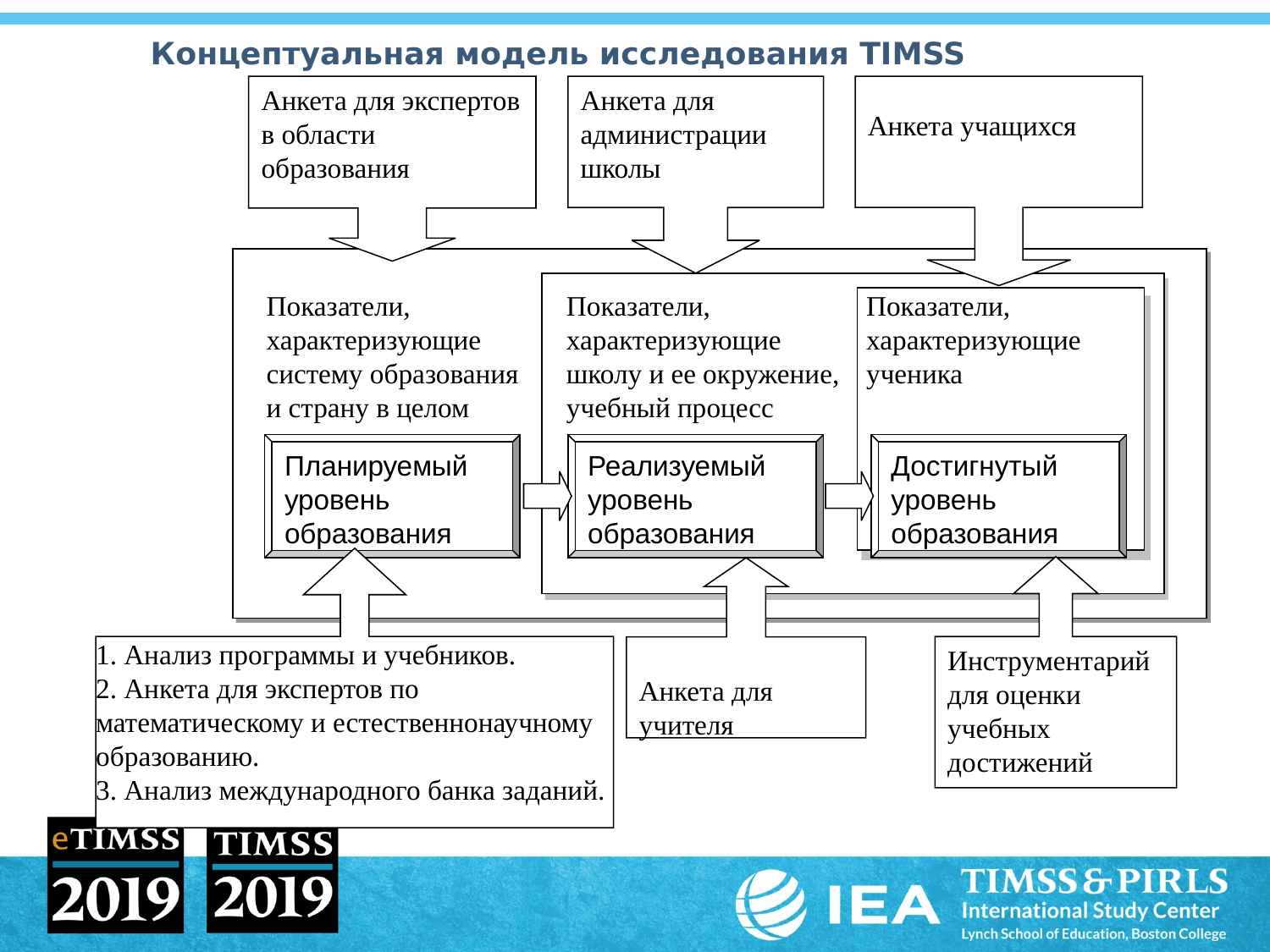

Концептуальная модель исследования TIMSS
Анкета для экспертов в области образования
Анкета для администрации школы

Анкета учащихся

Показатели, характеризующие систему образования и страну в целом
Показатели, характеризующие школу и ее окружение, учебный процесс
Показатели, характеризующие ученика
Планируемый уровень образования
Реализуемый уровень образования
Достигнутый уровень образования

1. Анализ программы и учебников.
2. Анкета для экспертов по математическому и естественнонаучному образованию.
3. Анализ международного банка заданий.
Инструментарий для оценки учебных достижений

Анкета для учителя